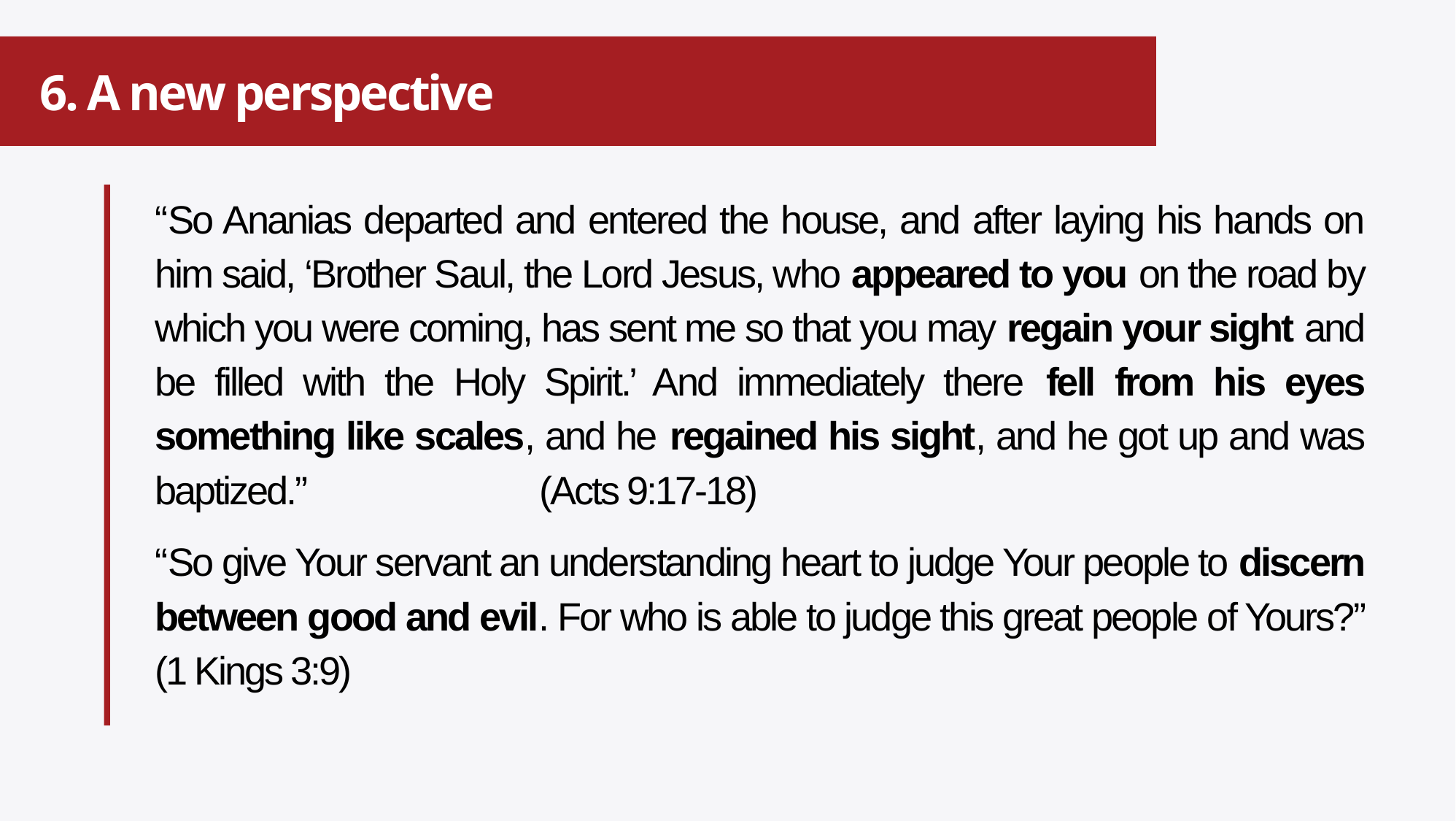

# 6. A new perspective
“So Ananias departed and entered the house, and after laying his hands on him said, ‘Brother Saul, the Lord Jesus, who appeared to you on the road by which you were coming, has sent me so that you may regain your sight and be filled with the Holy Spirit.’ And immediately there fell from his eyes something like scales, and he regained his sight, and he got up and was baptized.”                           (Acts 9:17-18)
“So give Your servant an understanding heart to judge Your people to discern between good and evil. For who is able to judge this great people of Yours?” (1 Kings 3:9)